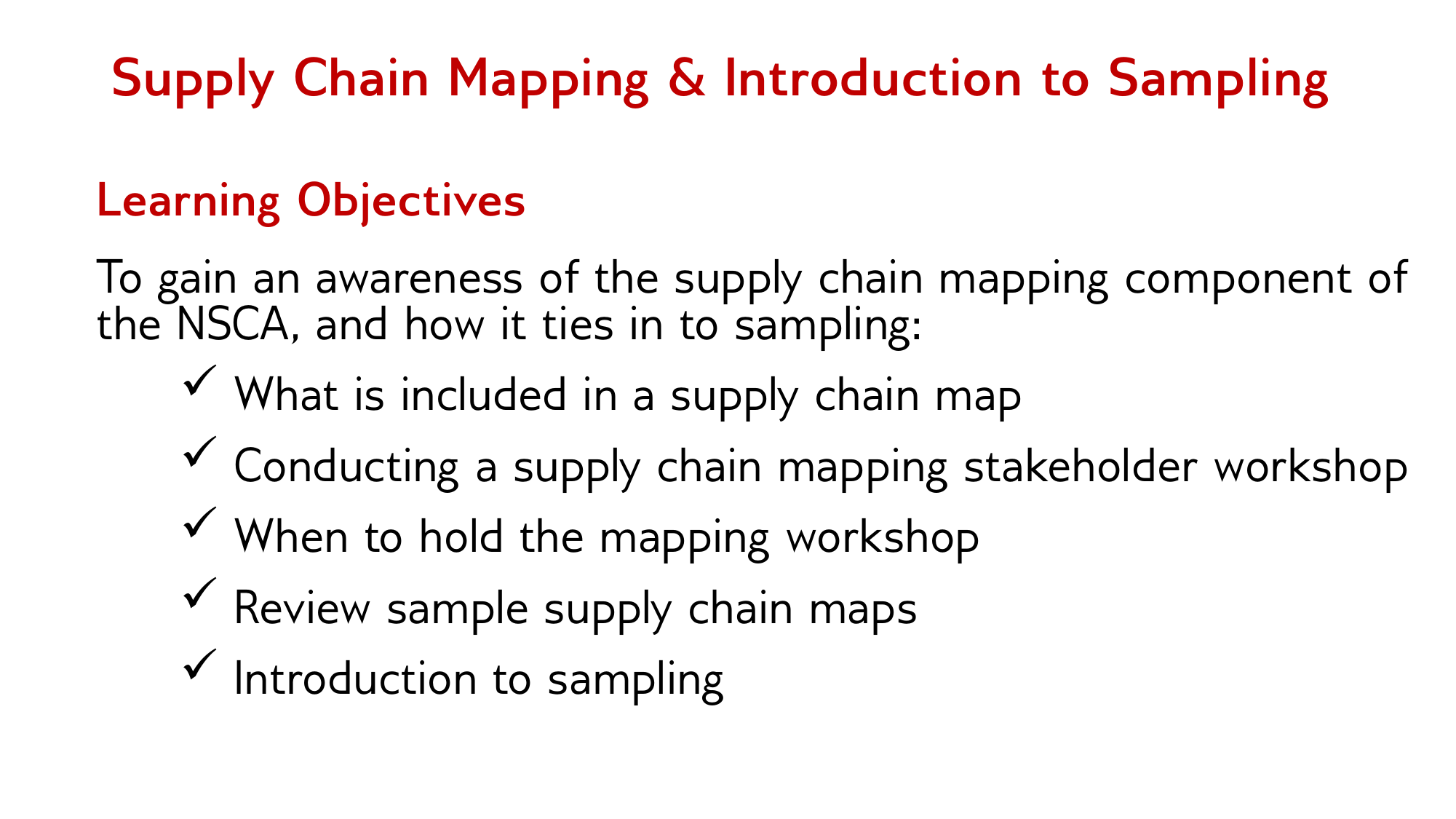

# Supply Chain Mapping & Introduction to Sampling
Learning Objectives

To gain an awareness of the supply chain mapping component of the NSCA, and how it ties in to sampling:
What is included in a supply chain map
Conducting a supply chain mapping stakeholder workshop
When to hold the mapping workshop
Review sample supply chain maps
Introduction to sampling